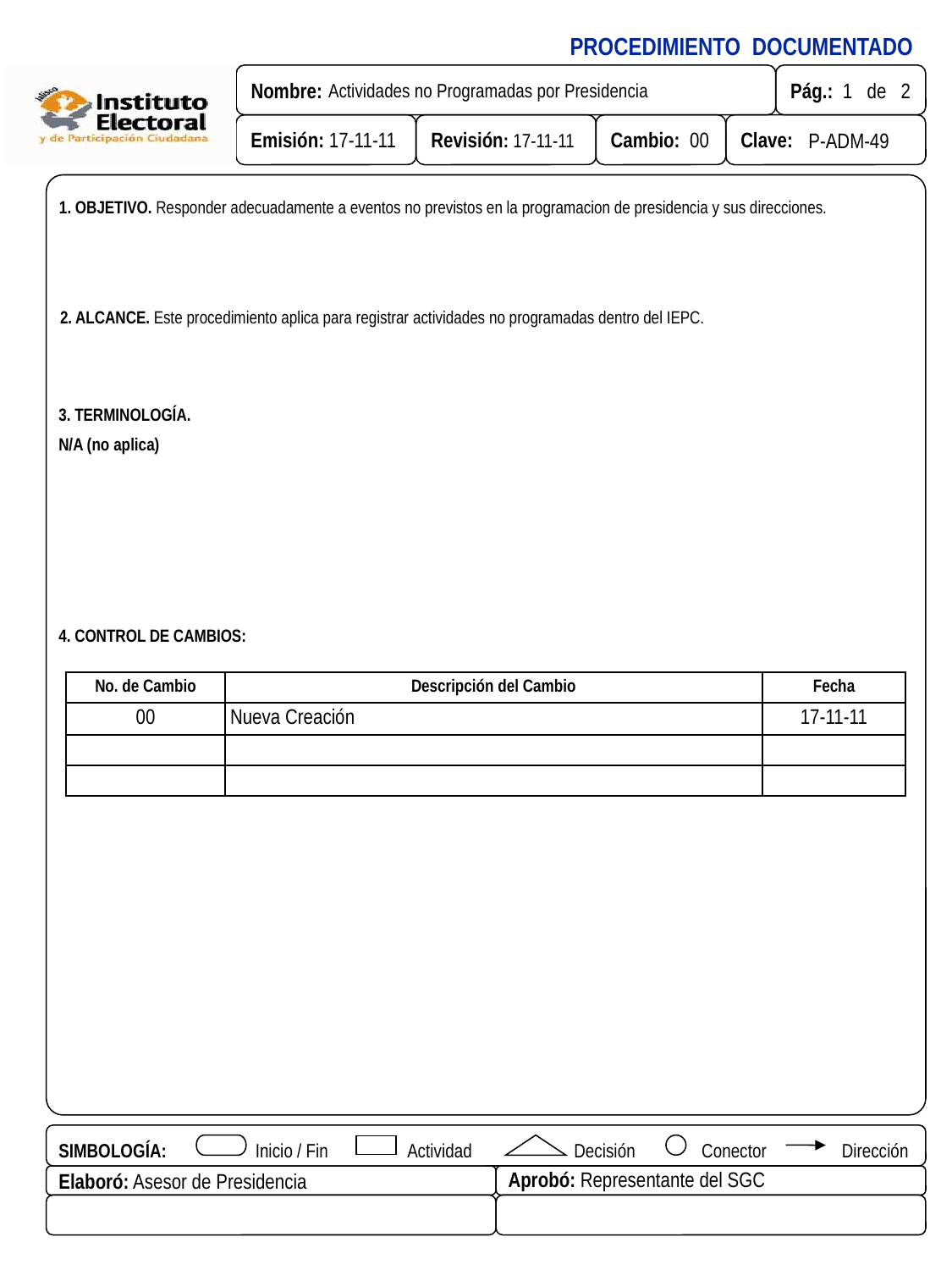

1. OBJETIVO. Responder adecuadamente a eventos no previstos en la programacion de presidencia y sus direcciones.
2. ALCANCE. Este procedimiento aplica para registrar actividades no programadas dentro del IEPC.
3. TERMINOLOGÍA.
N/A (no aplica)
4. CONTROL DE CAMBIOS:
| No. de Cambio | Descripción del Cambio | Fecha |
| --- | --- | --- |
| 00 | Nueva Creación | 17-11-11 |
|  |  |  |
|  |  |  |